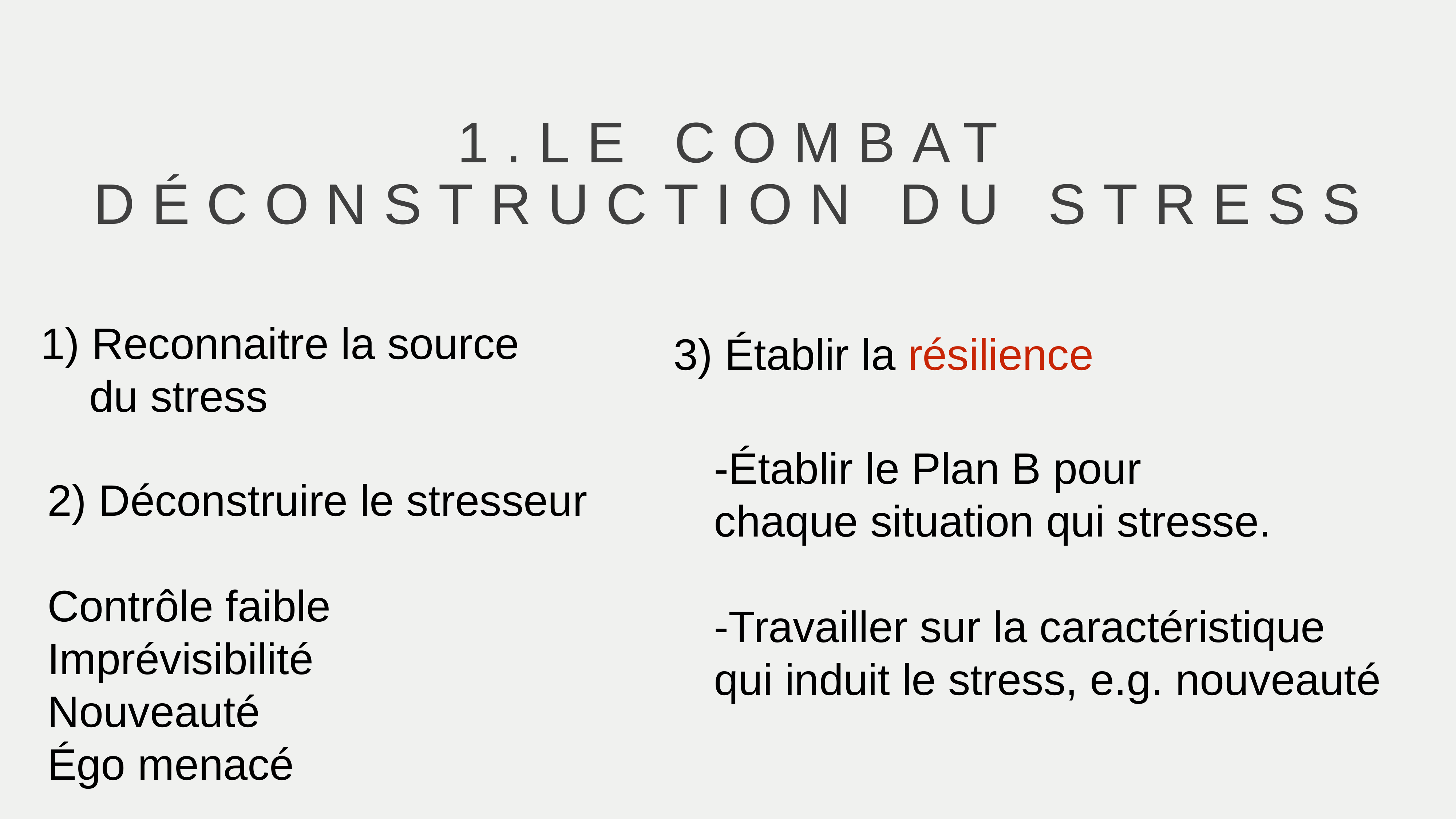

# 1.Le combat
Déconstruction du stress
3) Établir la résilience
1) Reconnaitre la source
    du stress
-Établir le Plan B pour
chaque situation qui stresse.

-Travailler sur la caractéristique
qui induit le stress, e.g. nouveauté

2) Déconstruire le stresseur

Contrôle faible
Imprévisibilité
Nouveauté
Égo menacé